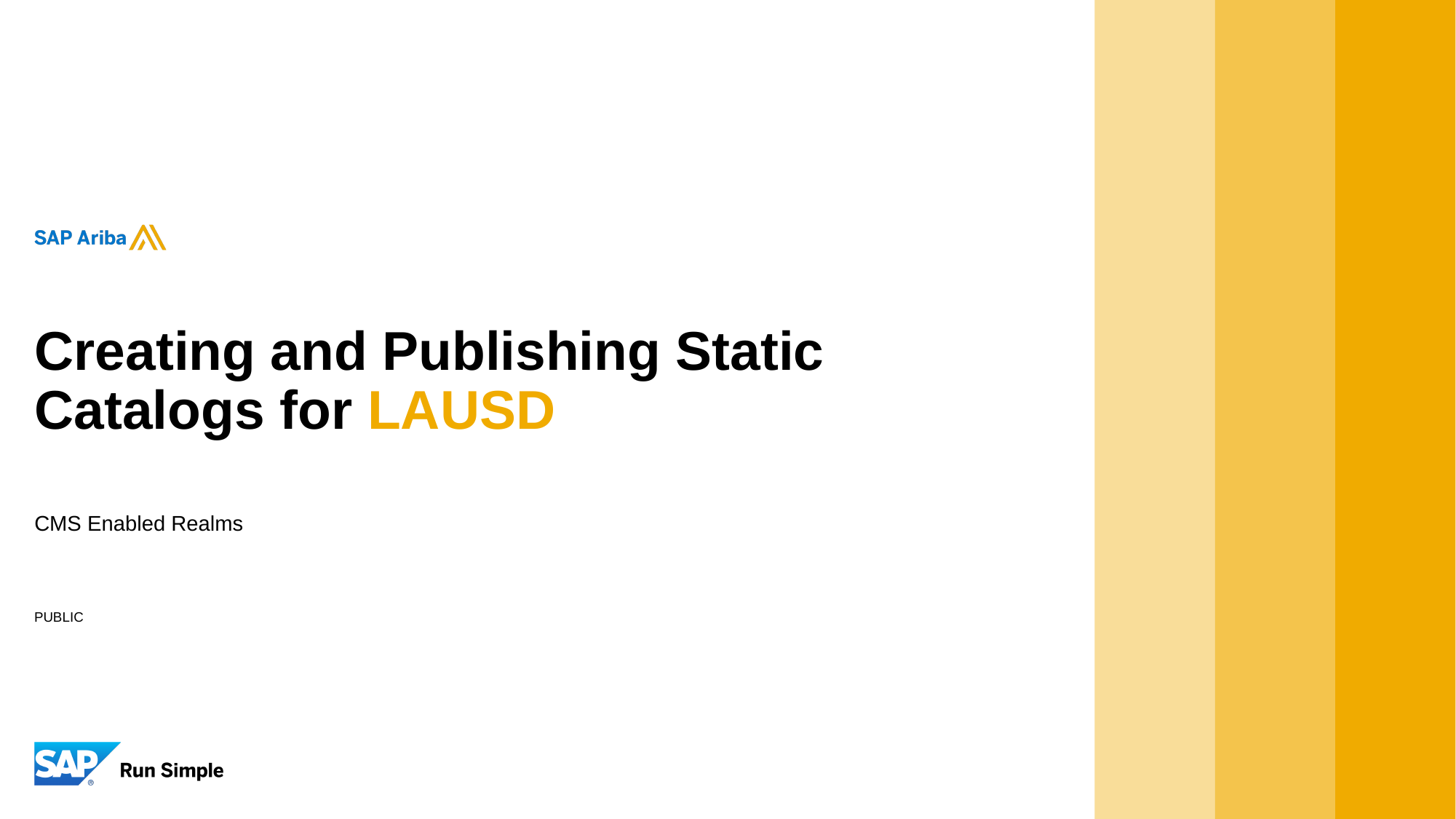

# Creating and Publishing Static Catalogs for LAUSD
CMS Enabled Realms